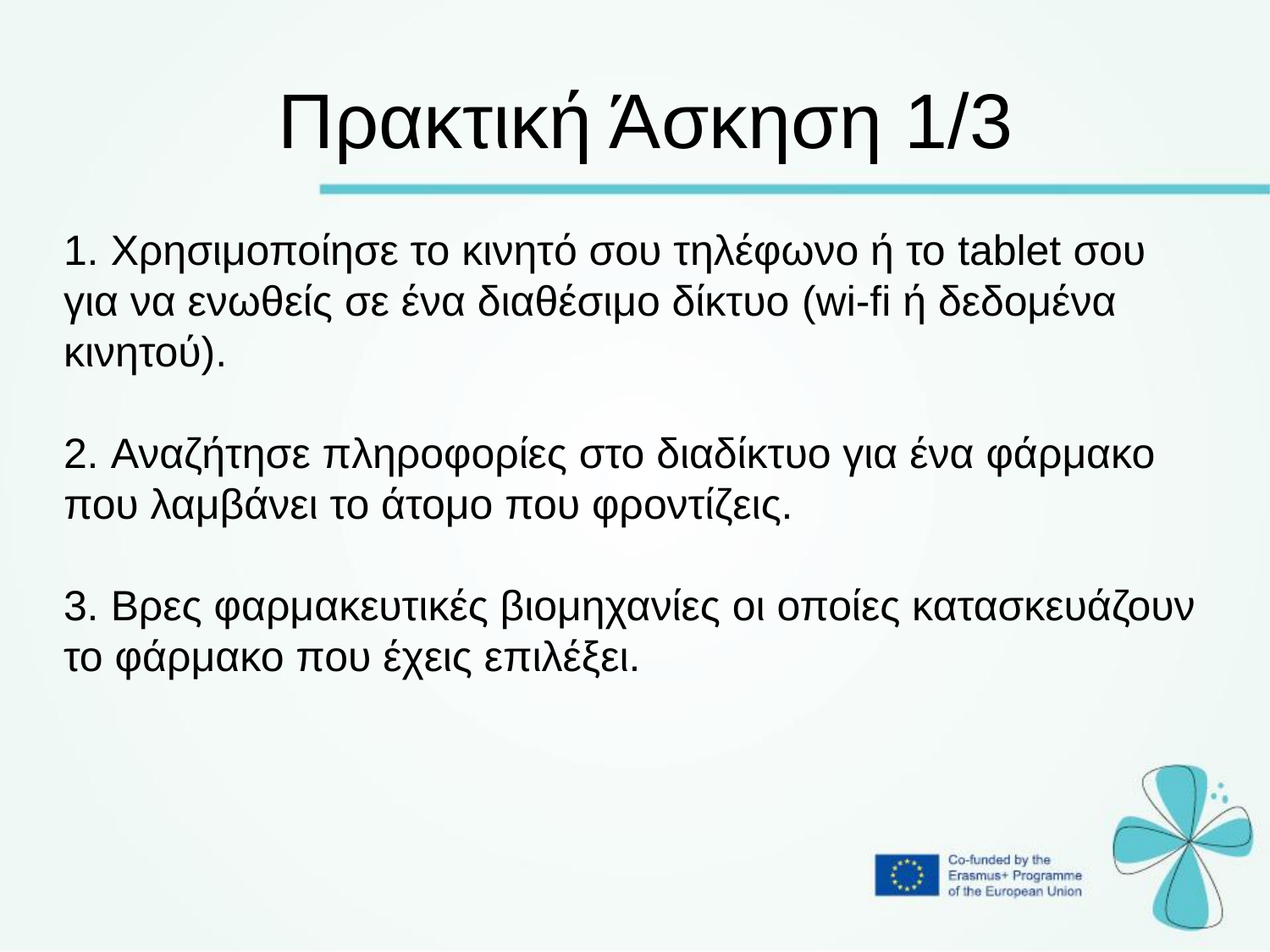

Πρακτική Άσκηση 1/3

1. Χρησιμοποίησε το κινητό σου τηλέφωνο ή το tablet σου για να ενωθείς σε ένα διαθέσιμο δίκτυο (wi-fi ή δεδομένα κινητού).

2. Αναζήτησε πληροφορίες στο διαδίκτυο για ένα φάρμακο που λαμβάνει το άτομο που φροντίζεις.

3. Βρες φαρμακευτικές βιομηχανίες οι οποίες κατασκευάζουν το φάρμακο που έχεις επιλέξει.